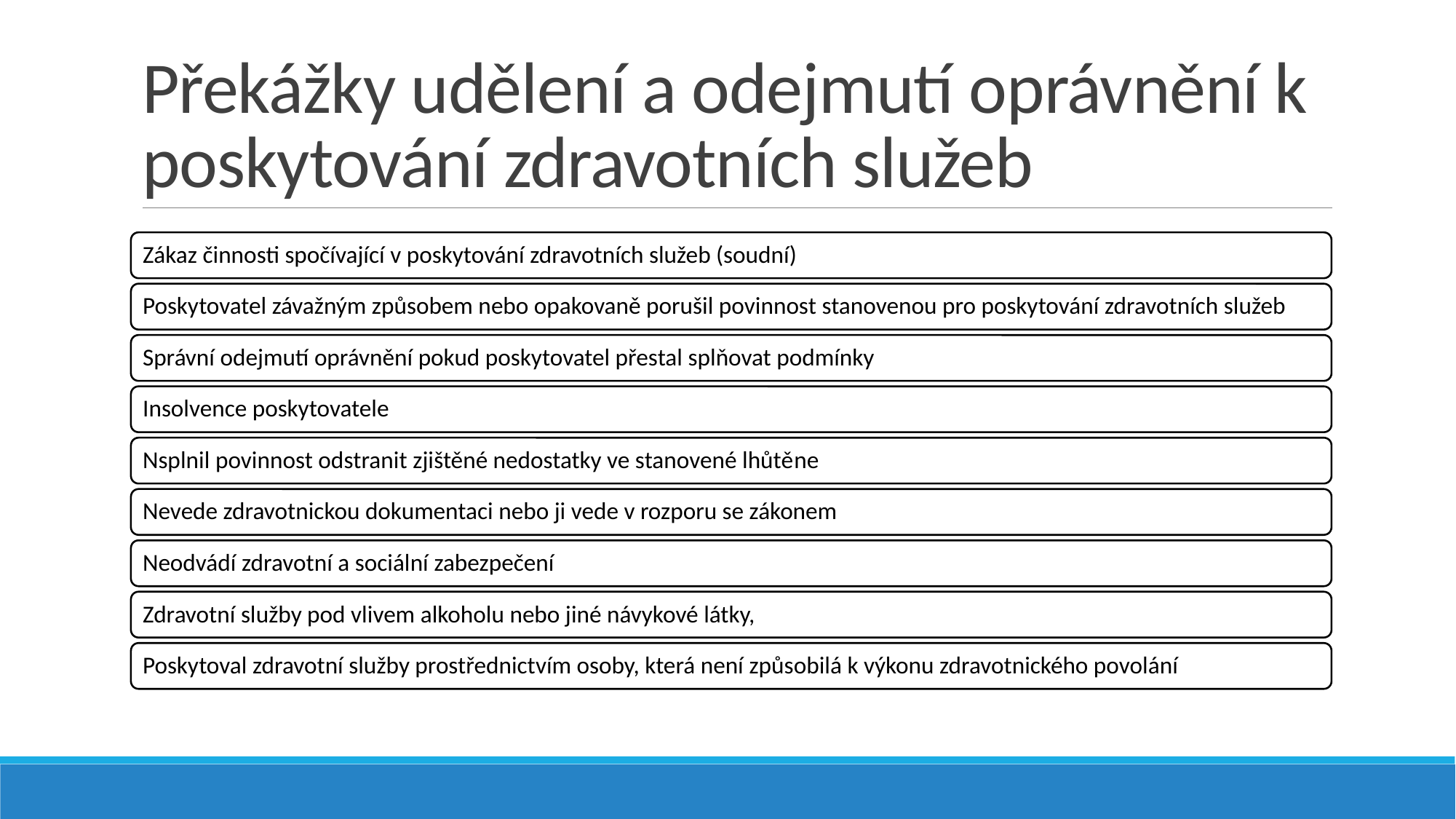

# Překážky udělení a odejmutí oprávnění k poskytování zdravotních služeb
Zákaz činnosti spočívající v poskytování zdravotních služeb (soudní)
Poskytovatel závažným způsobem nebo opakovaně porušil povinnost stanovenou pro poskytování zdravotních služeb
Správní odejmutí oprávnění pokud poskytovatel přestal splňovat podmínky
Insolvence poskytovatele
Nsplnil povinnost odstranit zjištěné nedostatky ve stanovené lhůtěne
Nevede zdravotnickou dokumentaci nebo ji vede v rozporu se zákonem
Neodvádí zdravotní a sociální zabezpečení
Zdravotní služby pod vlivem alkoholu nebo jiné návykové látky,
Poskytoval zdravotní služby prostřednictvím osoby, která není způsobilá k výkonu zdravotnického povolání